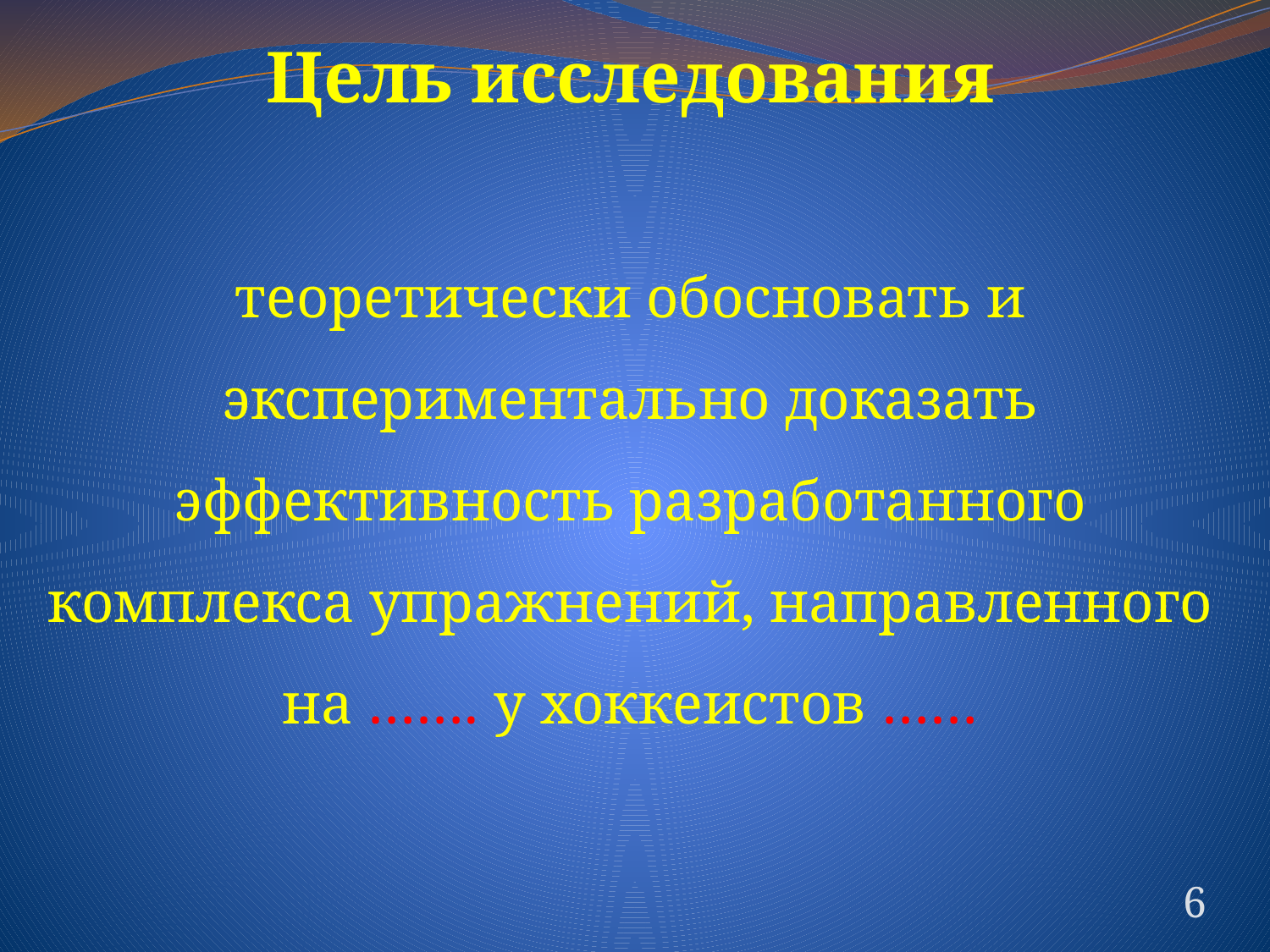

Цель исследования

теоретически обосновать и экспериментально доказать эффективность разработанного комплекса упражнений, направленного на ……. у хоккеистов ……

6